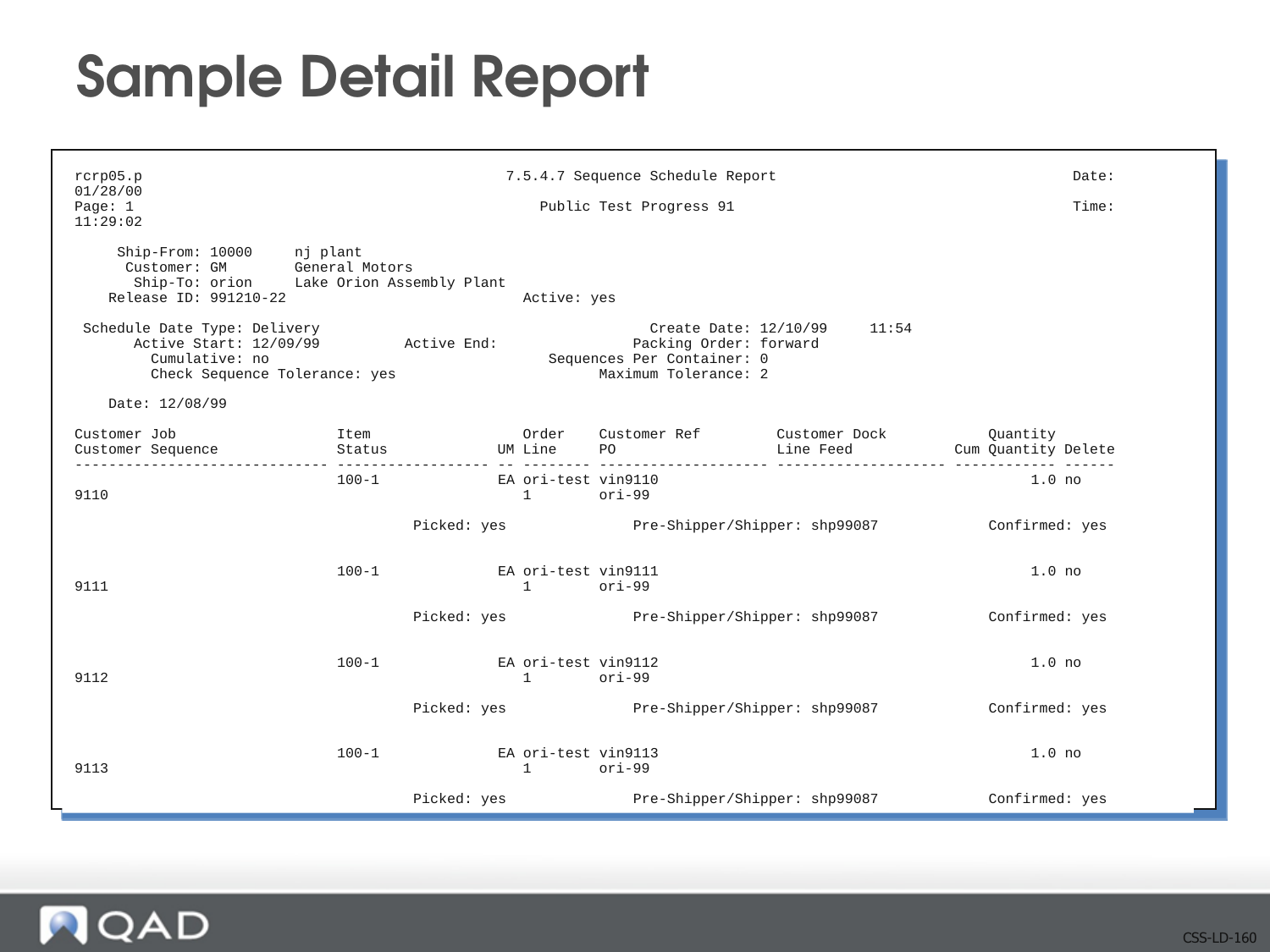

# Sample Detail Report

rcrp05.p                                           7.5.4.7 Sequence Schedule Report                                   Date: 01/28/00
Page: 1                                                Public Test Progress 91                                        Time: 11:29:02

     Ship-From: 10000     nj plant
      Customer: GM        General Motors
       Ship-To: orion     Lake Orion Assembly Plant
    Release ID: 991210-22                            Active: yes

 Schedule Date Type: Delivery                                       Create Date: 12/10/99     11:54
       Active Start: 12/09/99          Active End:                Packing Order: forward
         Cumulative: no                                 Sequences Per Container: 0
         Check Sequence Tolerance: yes                        Maximum Tolerance: 2

    Date: 12/08/99

Customer Job                   Item                  Order    Customer Ref         Customer Dock            Quantity
Customer Sequence              Status             UM Line     PO                   Line Feed            Cum Quantity Delete
------------------------------ ------------------ -- -------- -------------------- -------------------- ------------ ------
                               100-1              EA ori-test vin9110                                            1.0 no
9110                                                 1        ori-99

                                        Picked: yes               Pre-Shipper/Shipper: shp99087             Confirmed: yes

                               100-1              EA ori-test vin9111                                            1.0 no
9111                                                 1        ori-99

                                        Picked: yes               Pre-Shipper/Shipper: shp99087             Confirmed: yes

                               100-1              EA ori-test vin9112                                            1.0 no
9112                                                 1        ori-99

                                        Picked: yes               Pre-Shipper/Shipper: shp99087             Confirmed: yes

                               100-1              EA ori-test vin9113                                            1.0 no
9113                                                 1        ori-99

                                        Picked: yes               Pre-Shipper/Shipper: shp99087             Confirmed: yes
CSS-LD-160